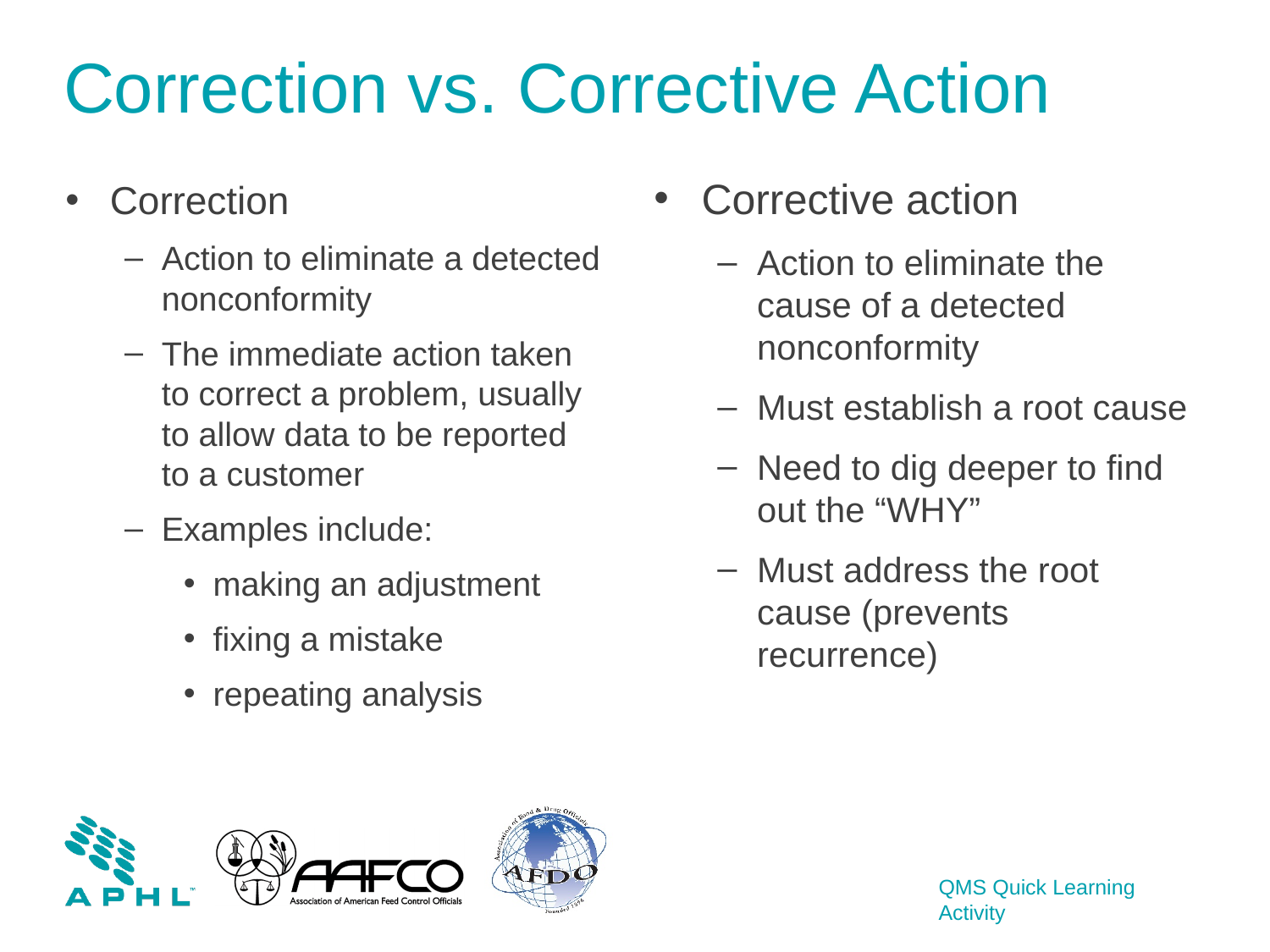

# Correction vs. Corrective Action
Corrective action
Action to eliminate the cause of a detected nonconformity
Must establish a root cause
Need to dig deeper to find out the “WHY”
Must address the root cause (prevents recurrence)
Correction
Action to eliminate a detected nonconformity
The immediate action taken to correct a problem, usually to allow data to be reported to a customer
Examples include:
making an adjustment
fixing a mistake
repeating analysis